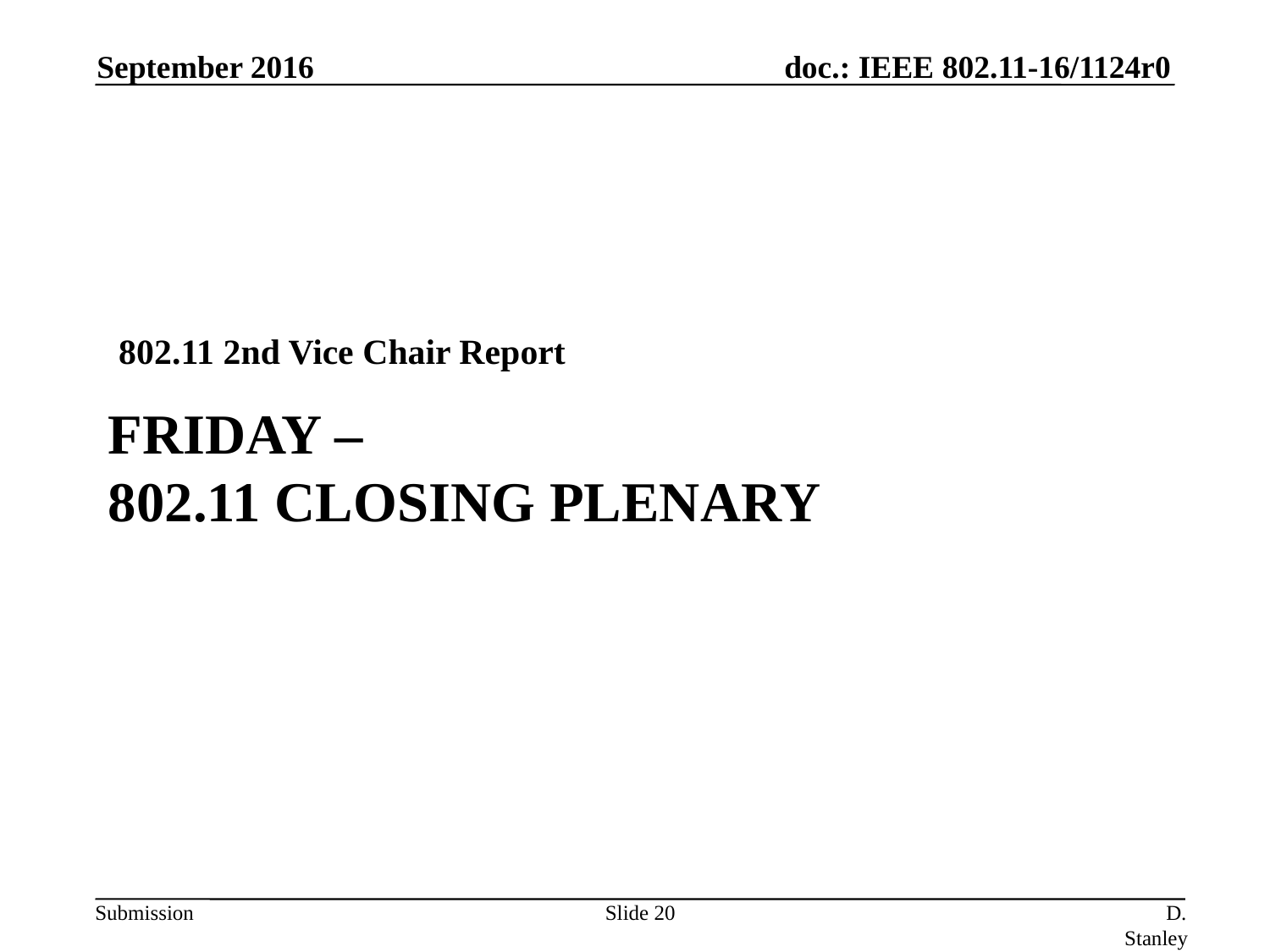

September 2016
802.11 2nd Vice Chair Report
# Friday – 802.11 Closing Plenary
Slide 20
D. Stanley, HP Enterprise